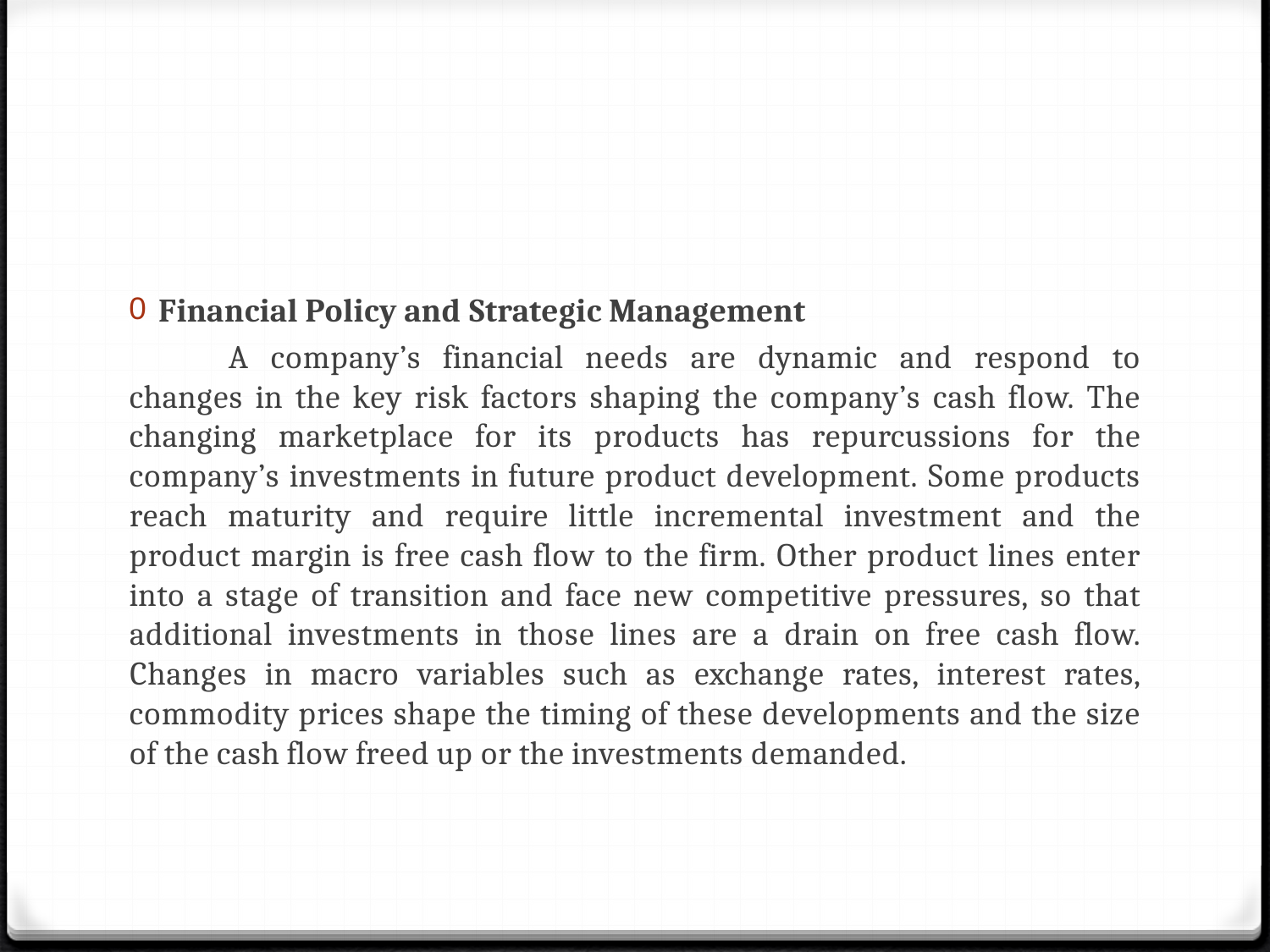

#
Financial Policy and Strategic Management
	A company’s financial needs are dynamic and respond to changes in the key risk factors shaping the company’s cash flow. The changing marketplace for its products has repurcussions for the company’s investments in future product development. Some products reach maturity and require little incremental investment and the product margin is free cash flow to the firm. Other product lines enter into a stage of transition and face new competitive pressures, so that additional investments in those lines are a drain on free cash flow. Changes in macro variables such as exchange rates, interest rates, commodity prices shape the timing of these developments and the size of the cash flow freed up or the investments demanded.